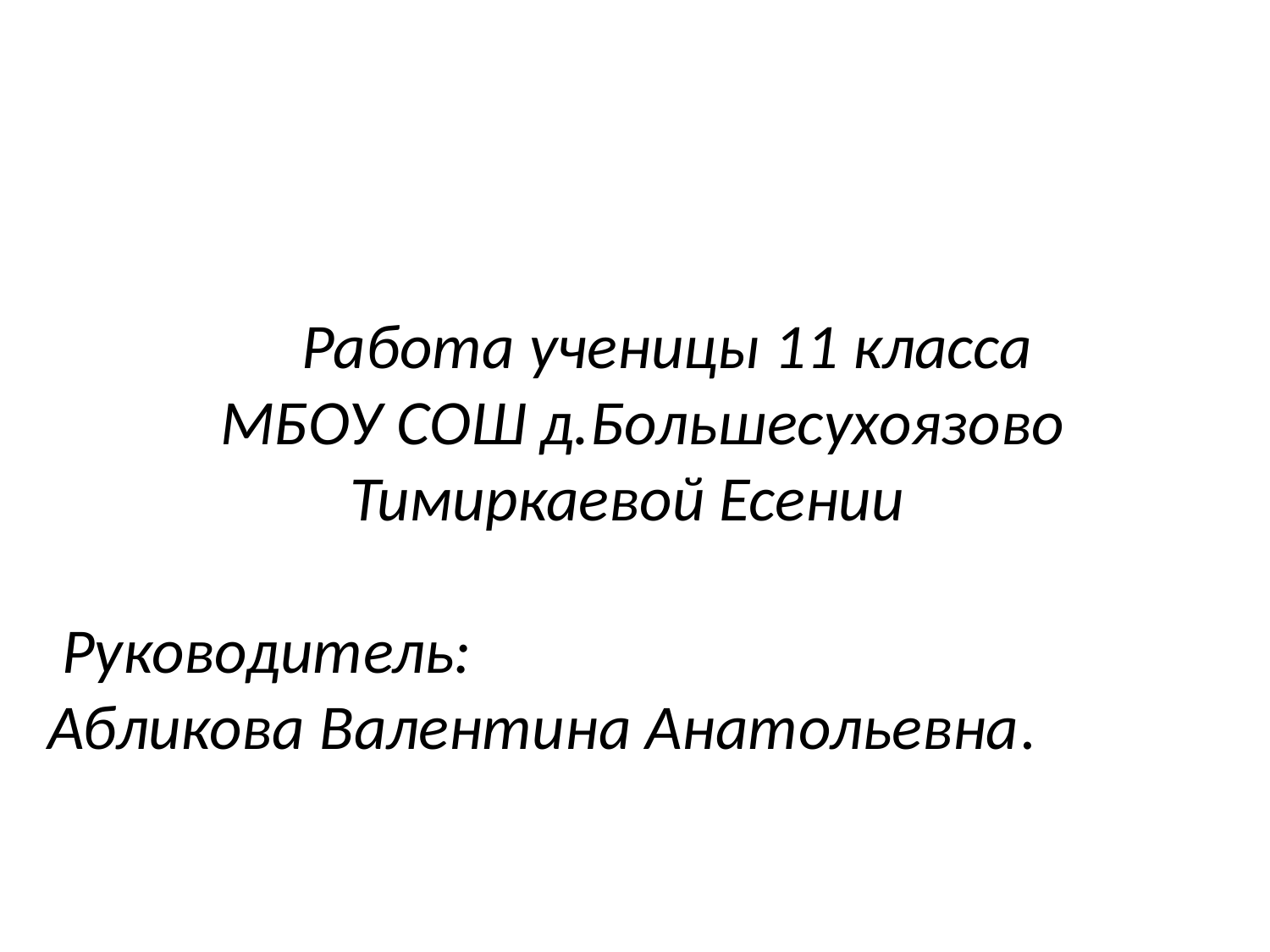

Работа ученицы 11 класса
            МБОУ СОШ д.Большесухоязово
                     Тимиркаевой Есении

 Руководитель:
Абликова Валентина Анатольевна.